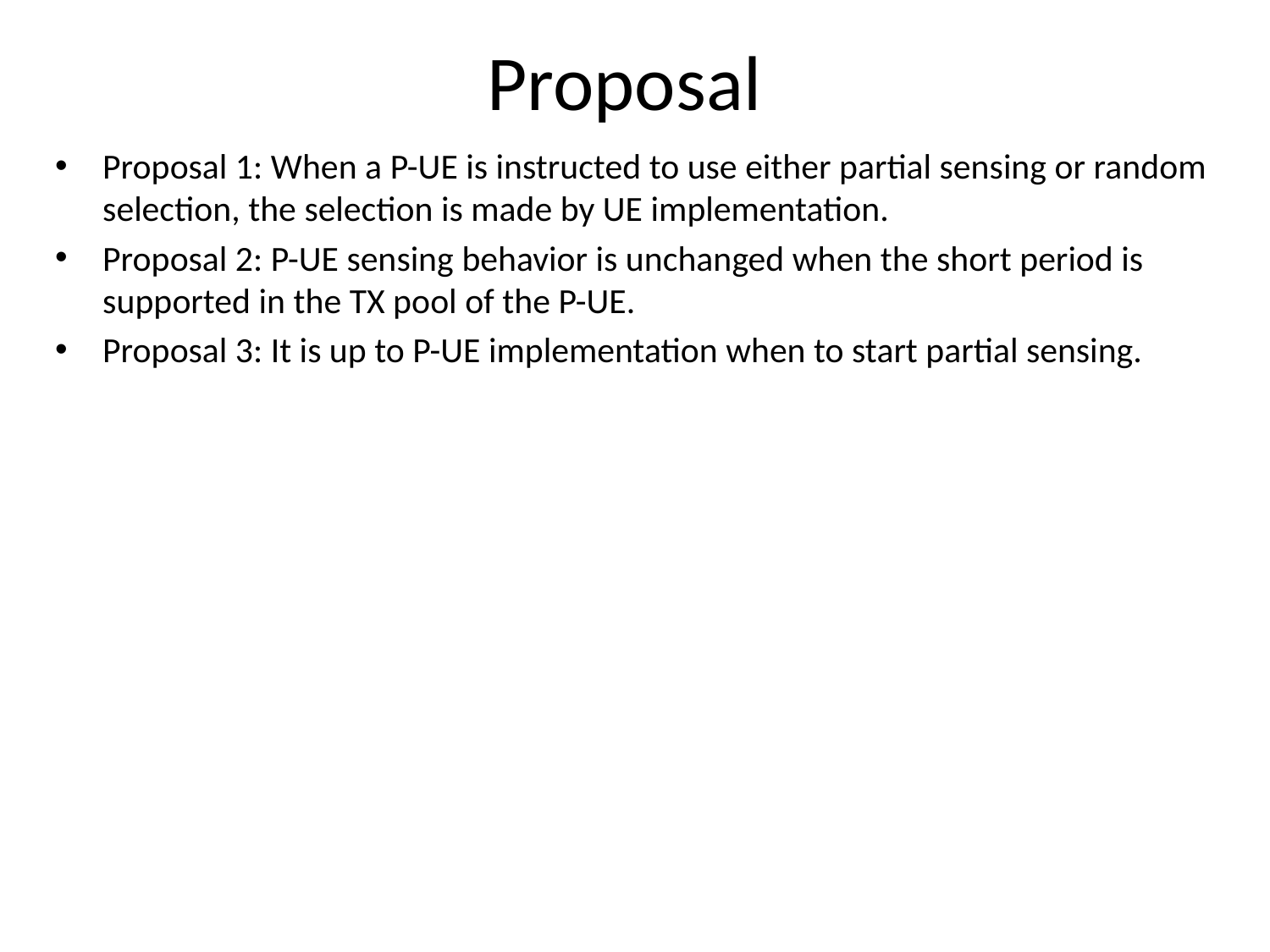

# Proposal
Proposal 1: When a P-UE is instructed to use either partial sensing or random selection, the selection is made by UE implementation.
Proposal 2: P-UE sensing behavior is unchanged when the short period is supported in the TX pool of the P-UE.
Proposal 3: It is up to P-UE implementation when to start partial sensing.